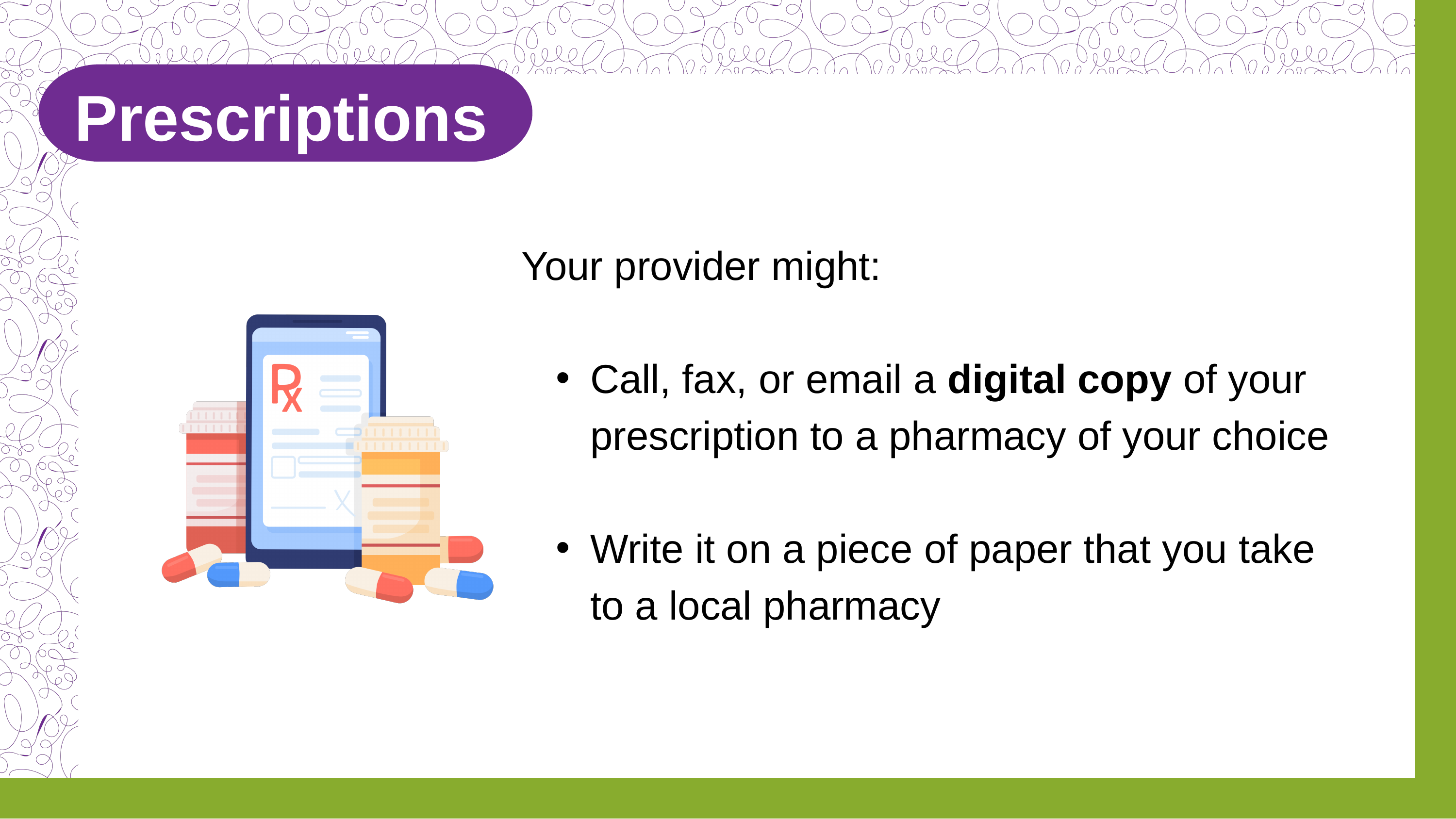

Prescriptions

Your provider might:

Call, fax, or email a digital copy of your prescription to a pharmacy of your choice

Write it on a piece of paper that you take to a local pharmacy